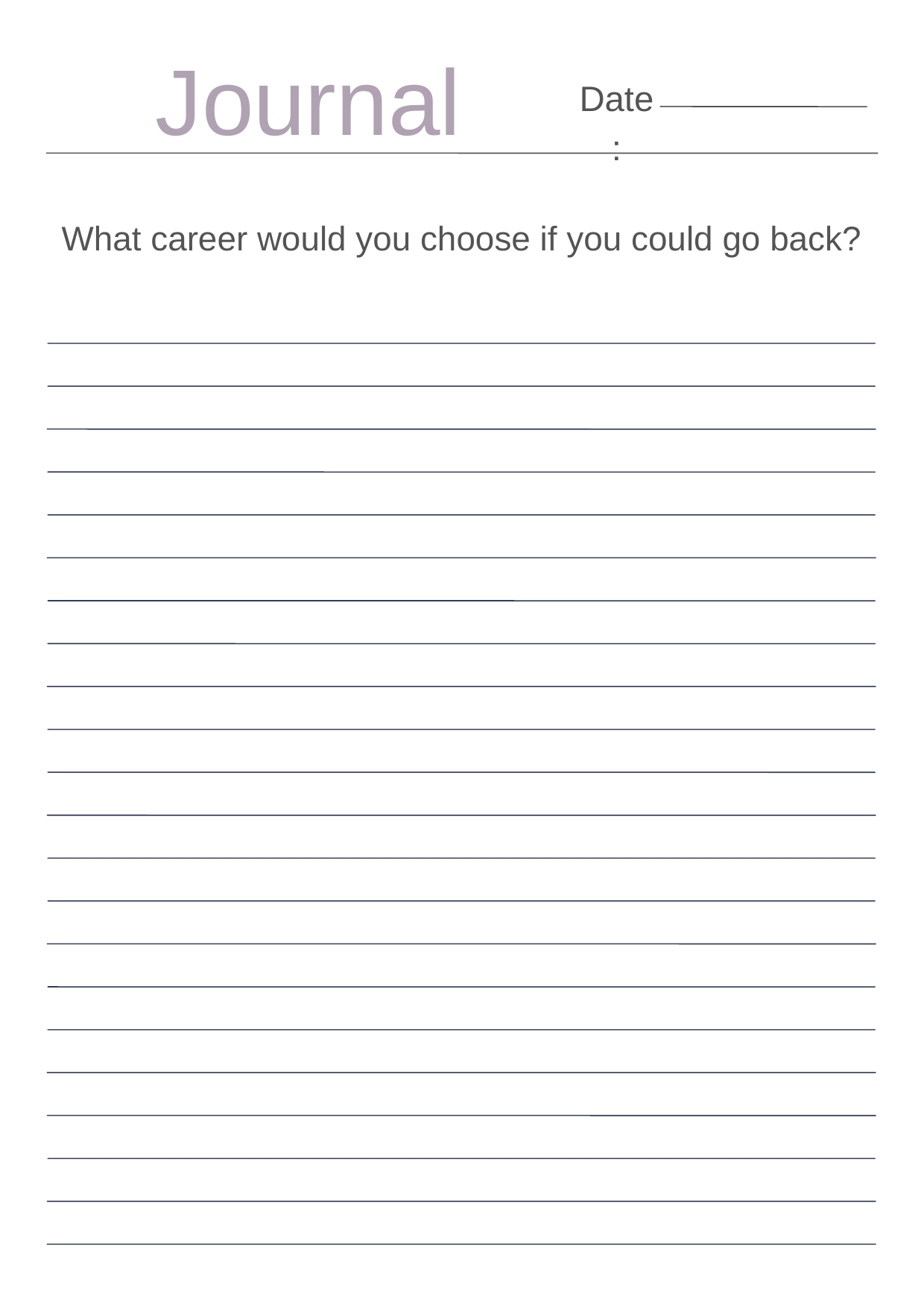

Journal
Date:

What career would you choose if you could go back?